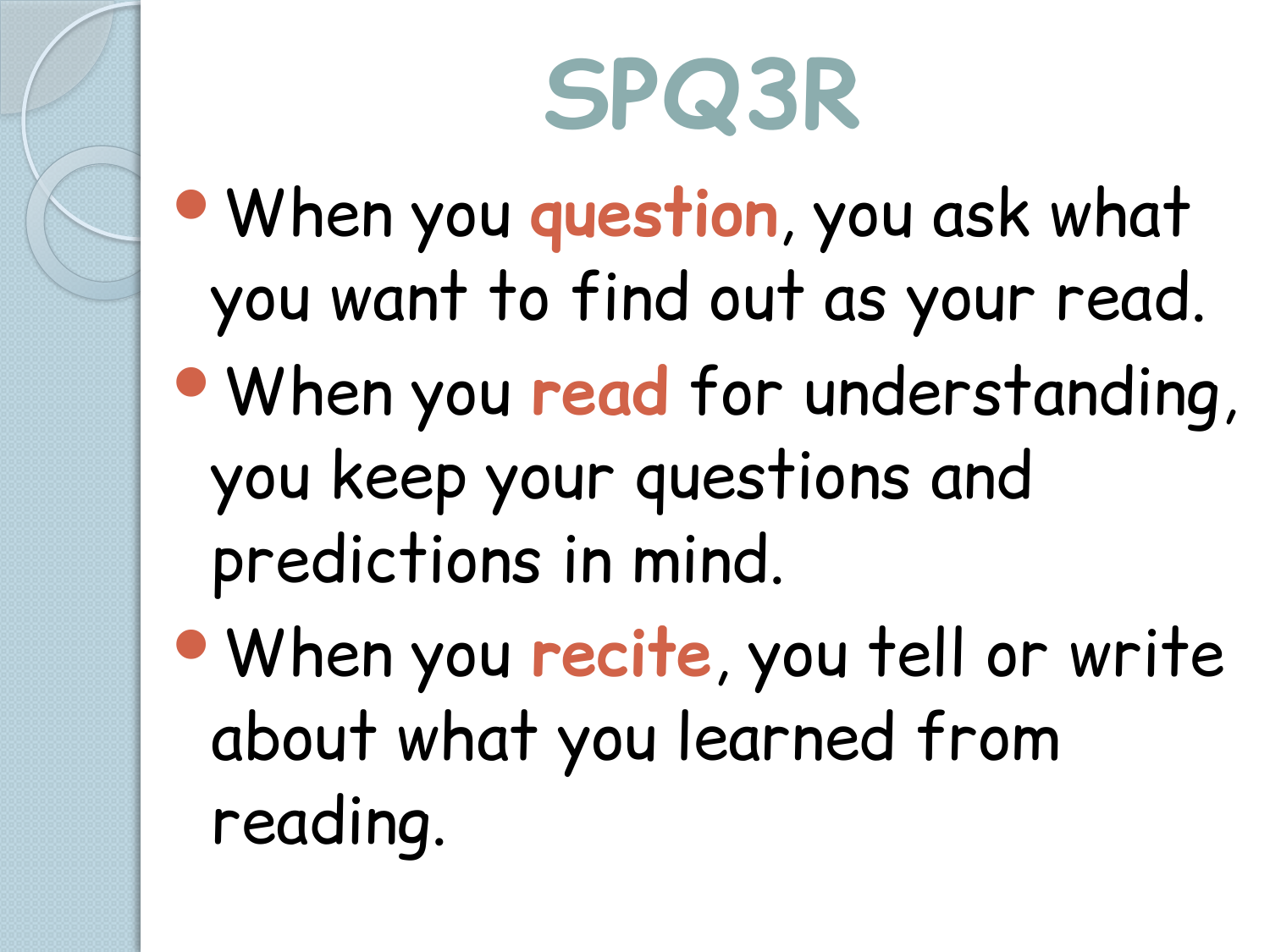

# SPQ3R
When you question, you ask what you want to find out as your read.
When you read for understanding, you keep your questions and predictions in mind.
When you recite, you tell or write about what you learned from reading.